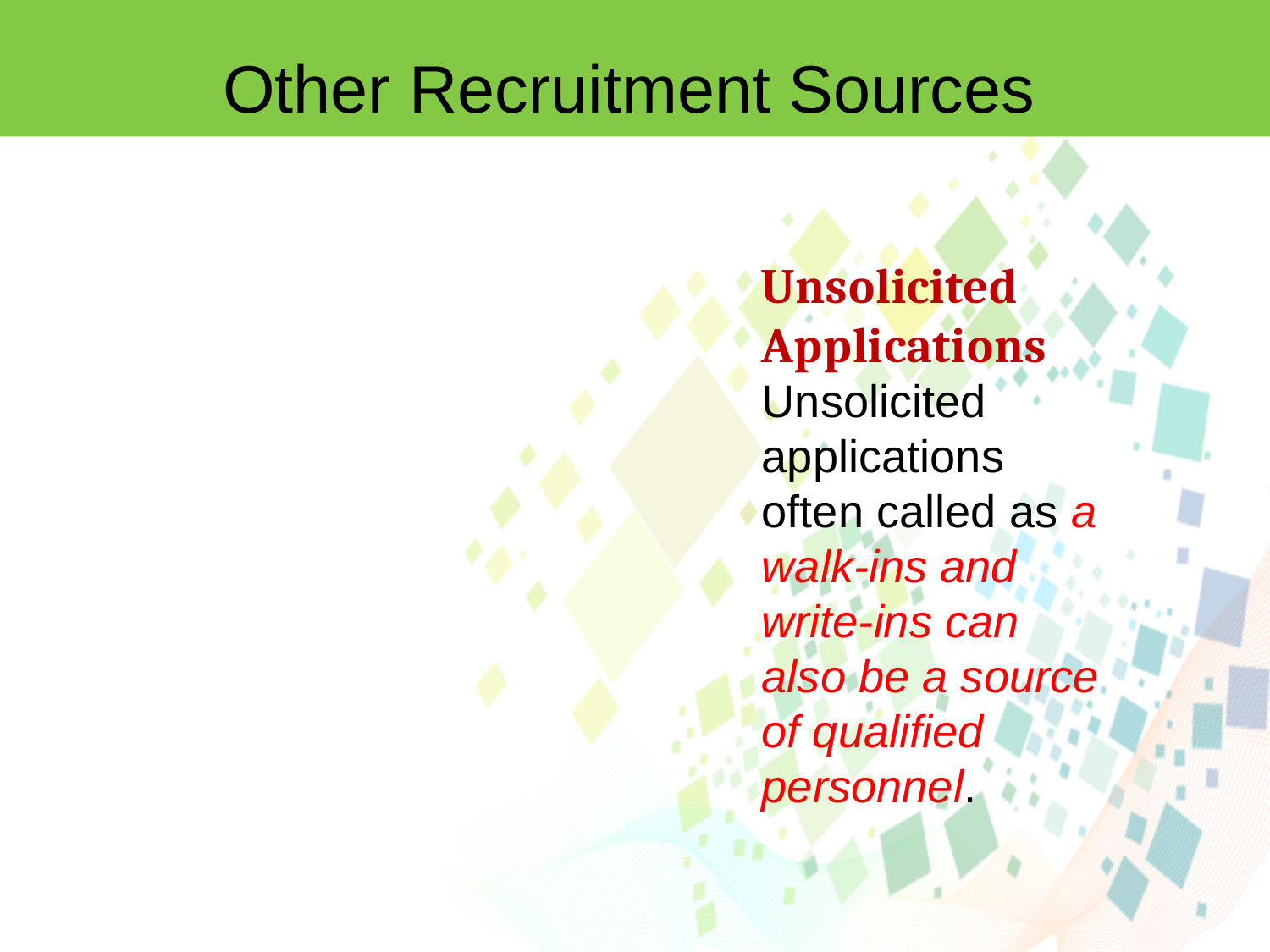

Other Recruitment Sources
Unsolicited Applications
Unsolicited applications often called as a walk-ins and write-ins can also be a source of qualified personnel.